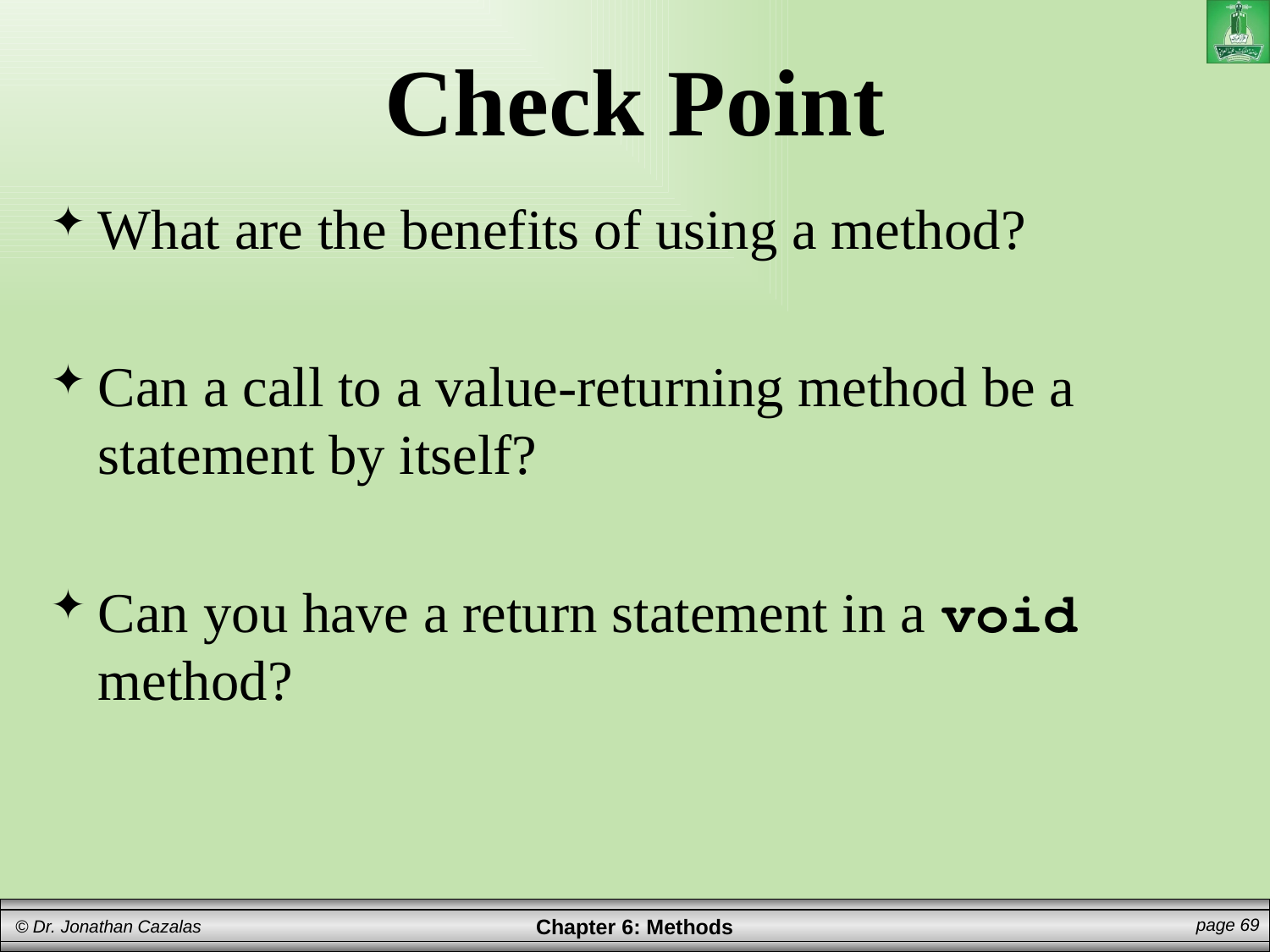

# Check Point
What are the benefits of using a method?

Can a call to a value-returning method be a statement by itself?

Can you have a return statement in a void method?